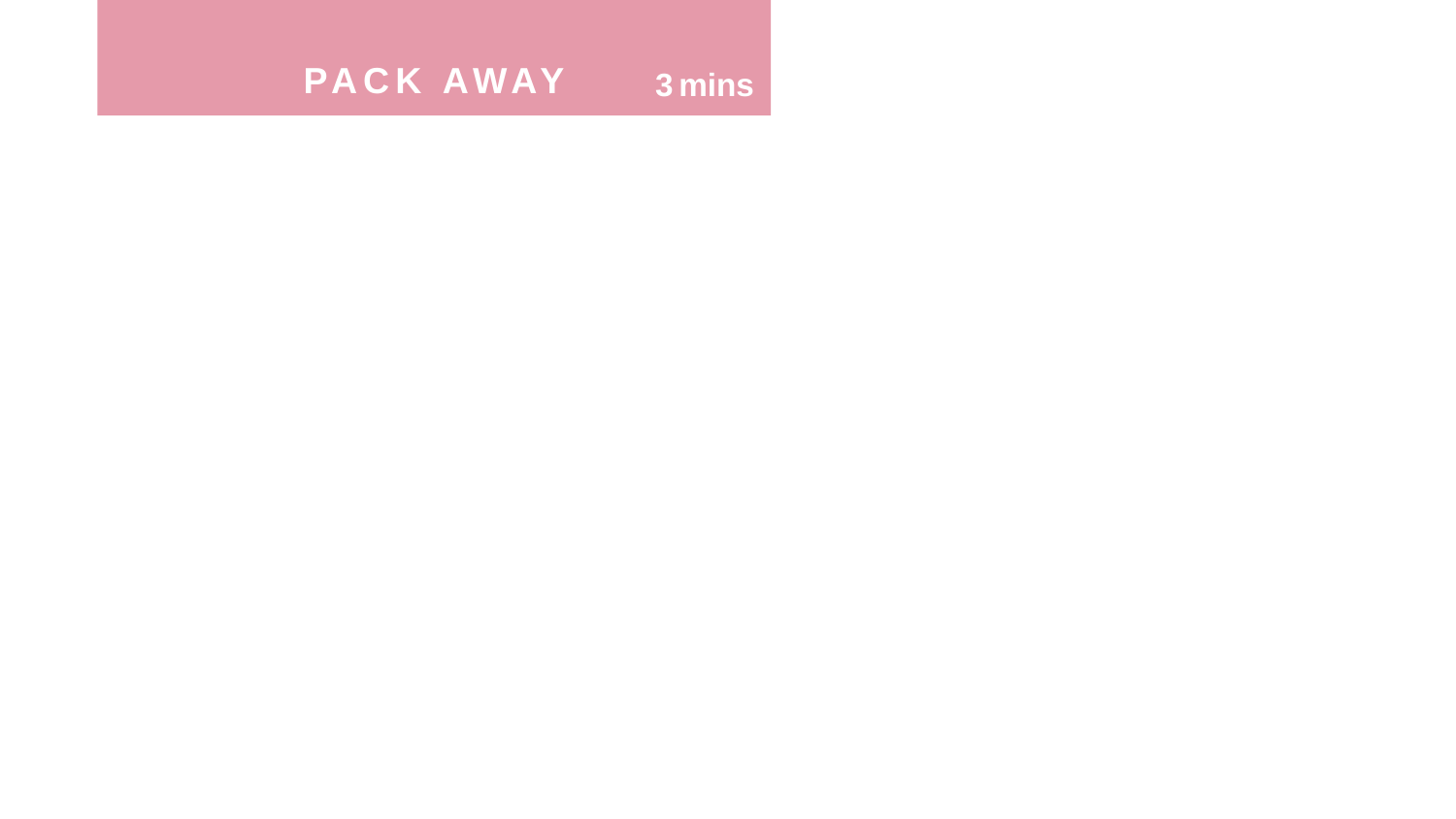

PACK AWAY
| 3 mins |
| --- |